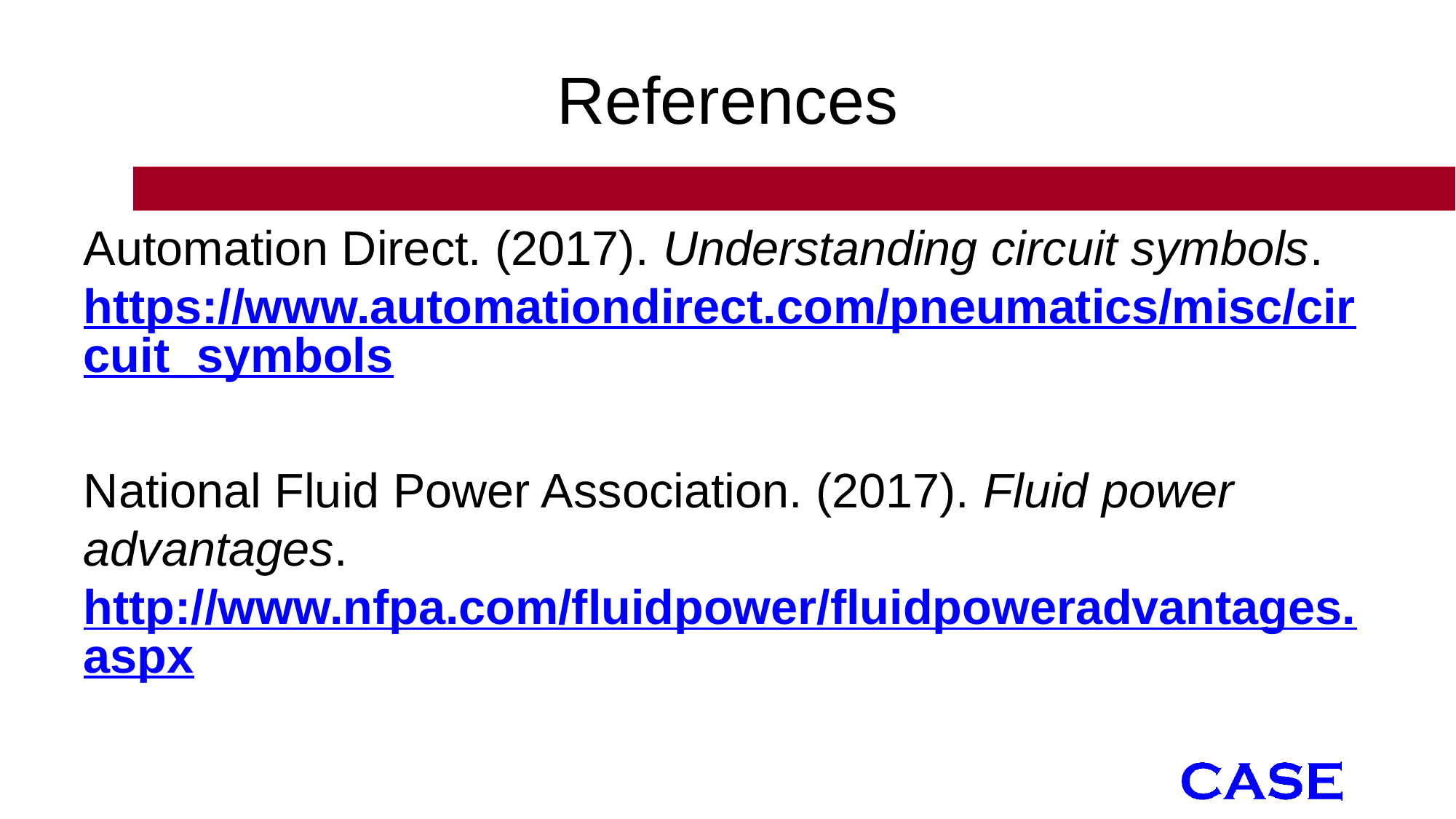

# References
Automation Direct. (2017). Understanding circuit symbols. https://www.automationdirect.com/pneumatics/misc/circuit_symbols

National Fluid Power Association. (2017). Fluid power advantages. http://www.nfpa.com/fluidpower/fluidpoweradvantages.aspx